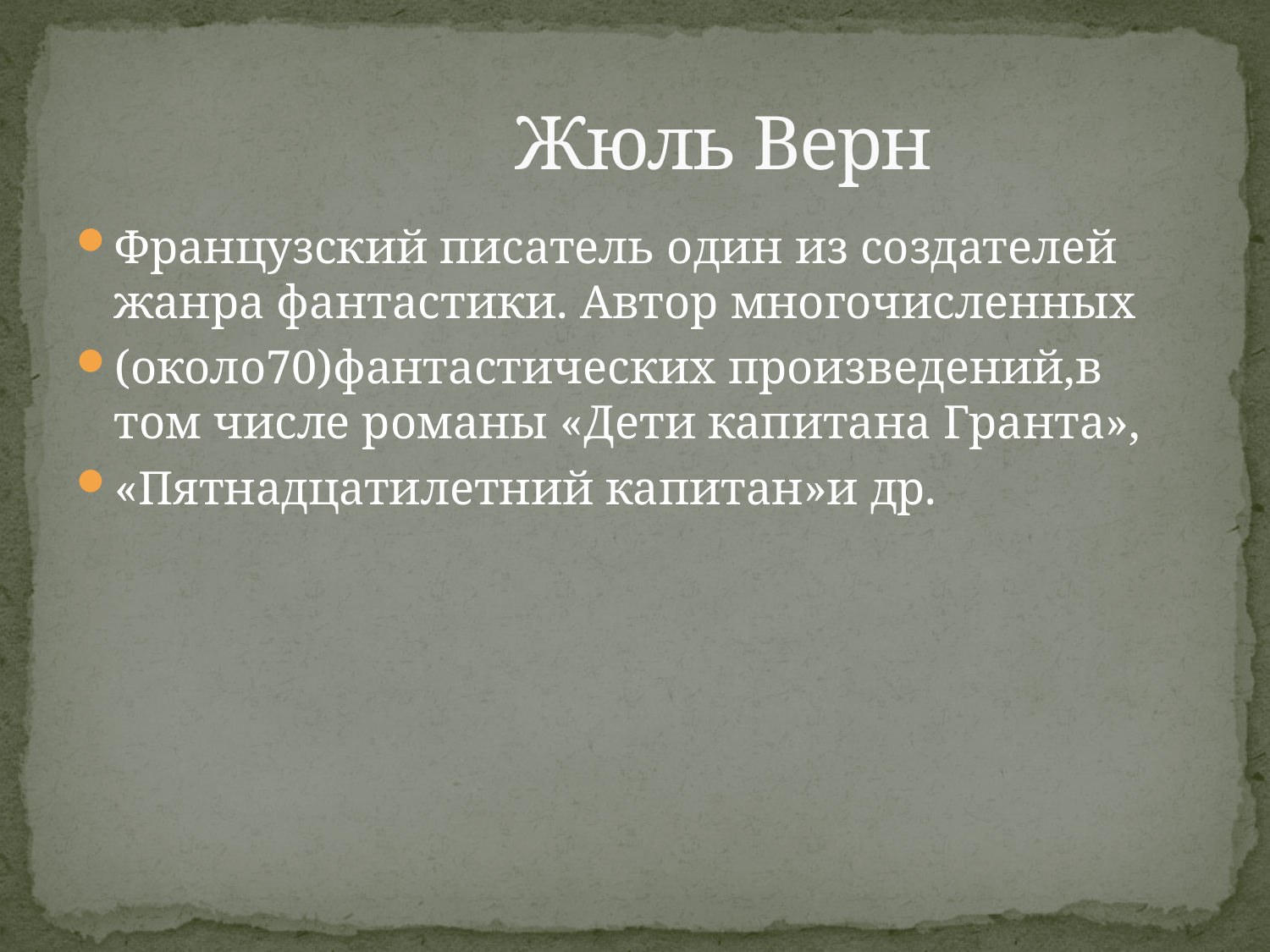

# Жюль Верн
Французский писатель один из создателей жанра фантастики. Автор многочисленных
(около70)фантастических произведений,в том числе романы «Дети капитана Гранта»,
«Пятнадцатилетний капитан»и др.